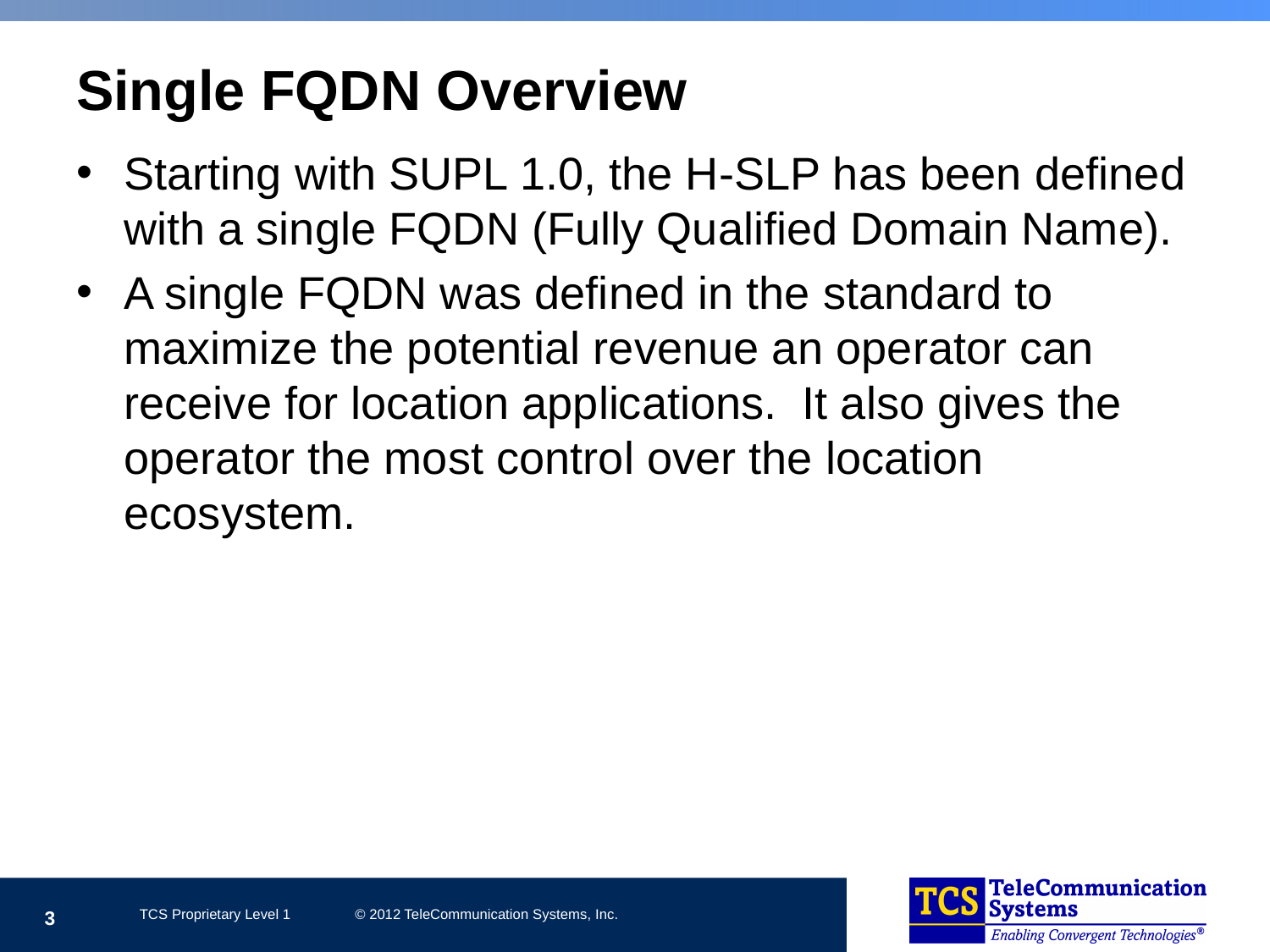

# Single FQDN Overview
Starting with SUPL 1.0, the H-SLP has been defined with a single FQDN (Fully Qualified Domain Name).
A single FQDN was defined in the standard to maximize the potential revenue an operator can receive for location applications.  It also gives the operator the most control over the location ecosystem.
3